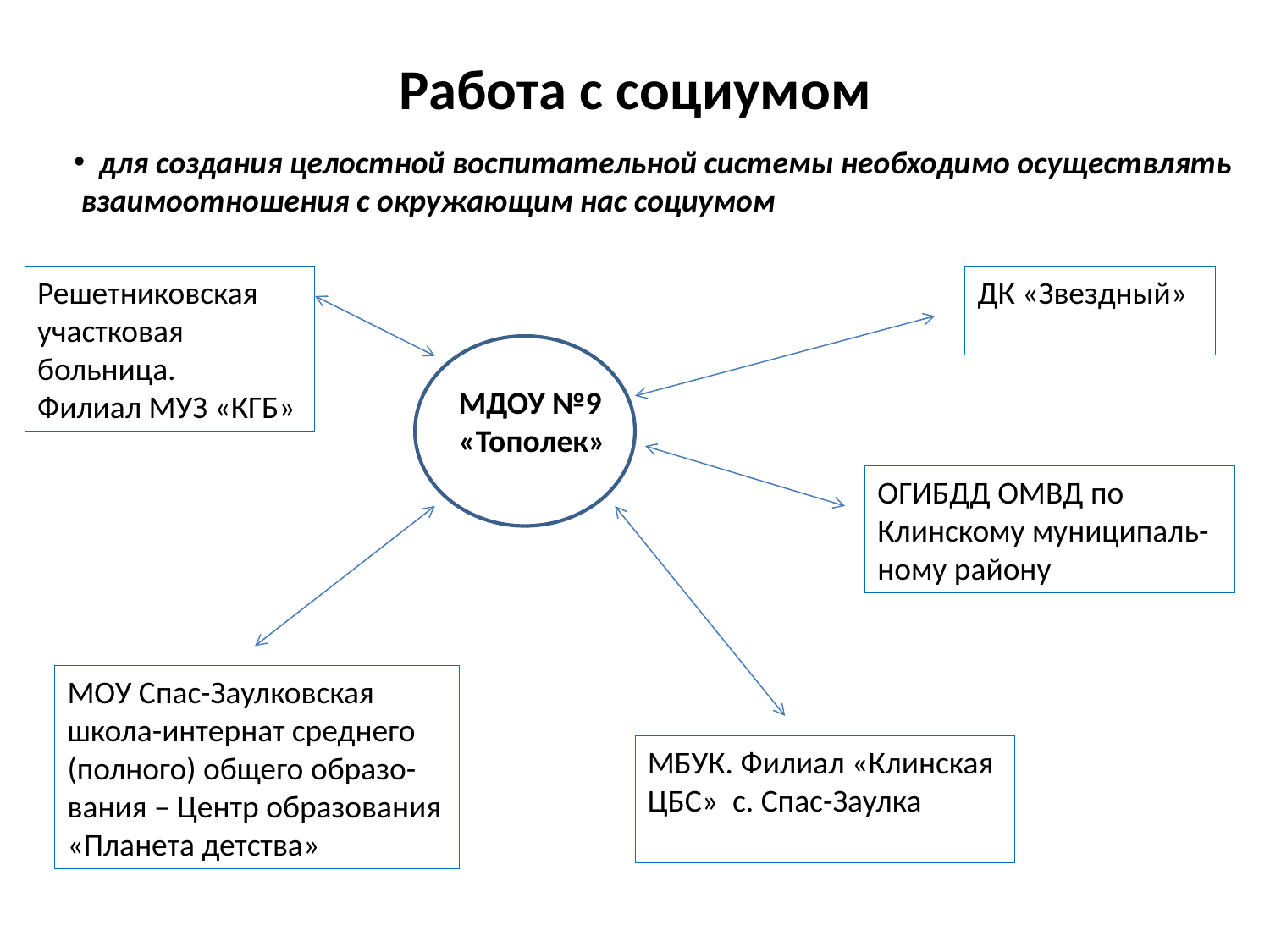

# Работа с социумом
  для создания целостной воспитательной системы необходимо осуществлять
 взаимоотношения с окружающим нас социумом
Решетниковская
участковая
больница.
Филиал МУЗ «КГБ»
ДК «Звездный»

МДОУ №9
«Тополек»
ОГИБДД ОМВД по
Клинскому муниципаль-
ному району
МОУ Спас-Заулковская
школа-интернат среднего
(полного) общего образо-
вания – Центр образования
«Планета детства»
МБУК. Филиал «Клинская ЦБС»  с. Спас-Заулка